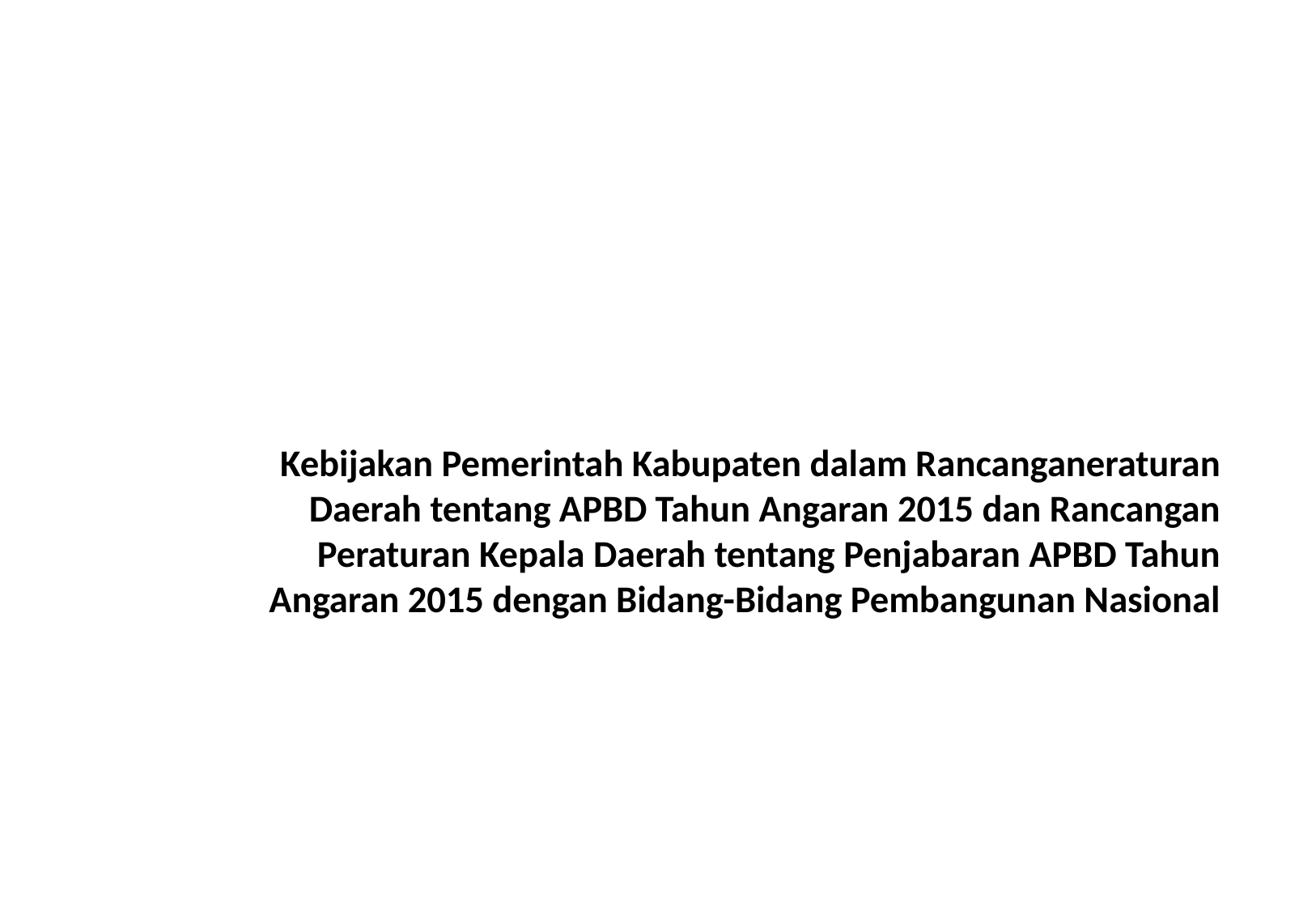

Kebijakan Pemerintah Kabupaten dalam Rancanganeraturan Daerah tentang APBD Tahun Angaran 2015 dan Rancangan Peraturan Kepala Daerah tentang Penjabaran APBD Tahun Angaran 2015 dengan Bidang-Bidang Pembangunan Nasional